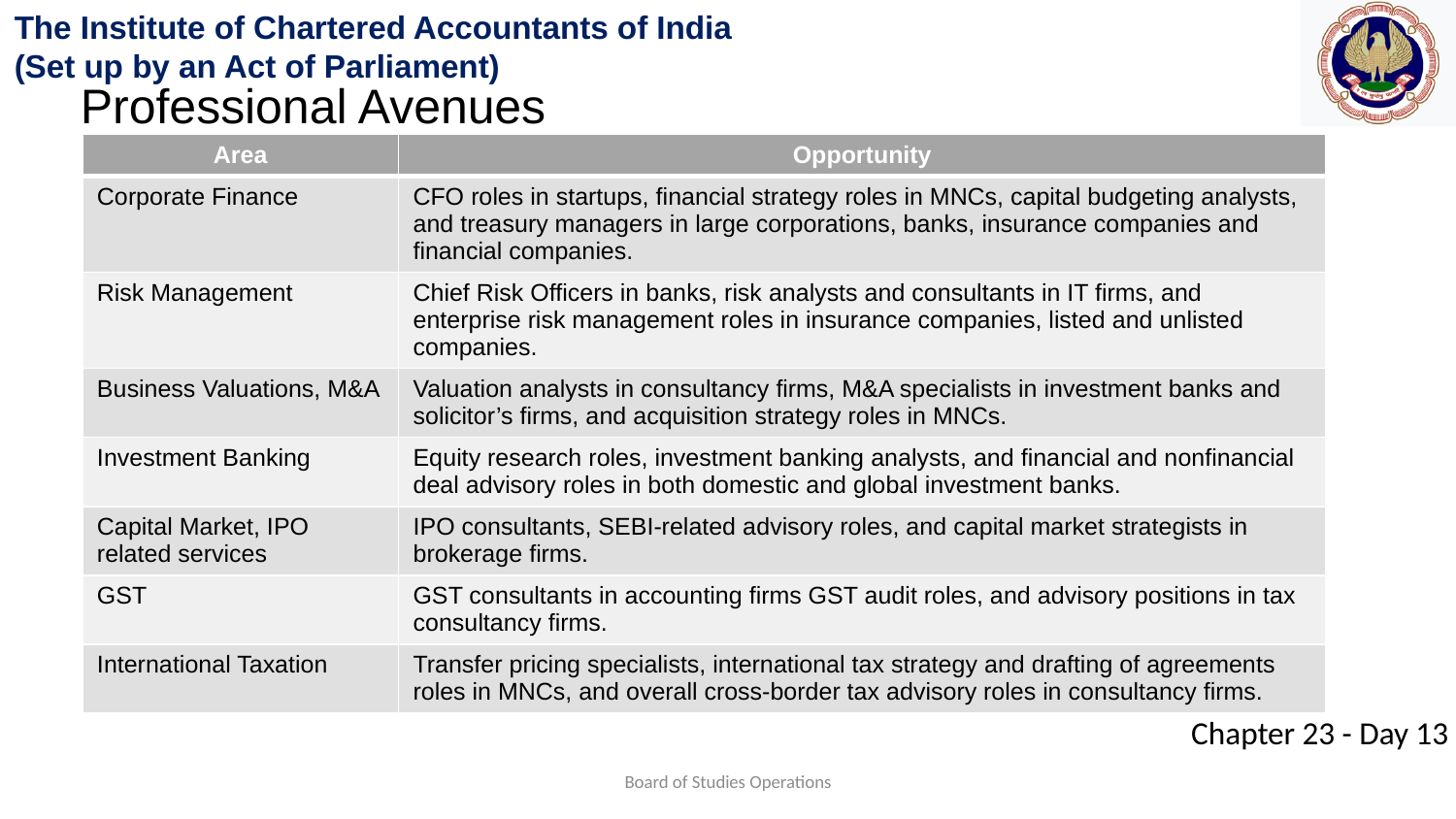

Professional Avenues
| Area | Opportunity |
| --- | --- |
| Corporate Finance | CFO roles in startups, financial strategy roles in MNCs, capital budgeting analysts, and treasury managers in large corporations, banks, insurance companies and financial companies. |
| Risk Management | Chief Risk Officers in banks, risk analysts and consultants in IT firms, and enterprise risk management roles in insurance companies, listed and unlisted companies. |
| Business Valuations, M&A | Valuation analysts in consultancy firms, M&A specialists in investment banks and solicitor’s firms, and acquisition strategy roles in MNCs. |
| Investment Banking | Equity research roles, investment banking analysts, and financial and nonfinancial deal advisory roles in both domestic and global investment banks. |
| Capital Market, IPO related services | IPO consultants, SEBI-related advisory roles, and capital market strategists in brokerage firms. |
| GST | GST consultants in accounting firms GST audit roles, and advisory positions in tax consultancy firms. |
| International Taxation | Transfer pricing specialists, international tax strategy and drafting of agreements roles in MNCs, and overall cross-border tax advisory roles in consultancy firms. |

Board of Studies Operations